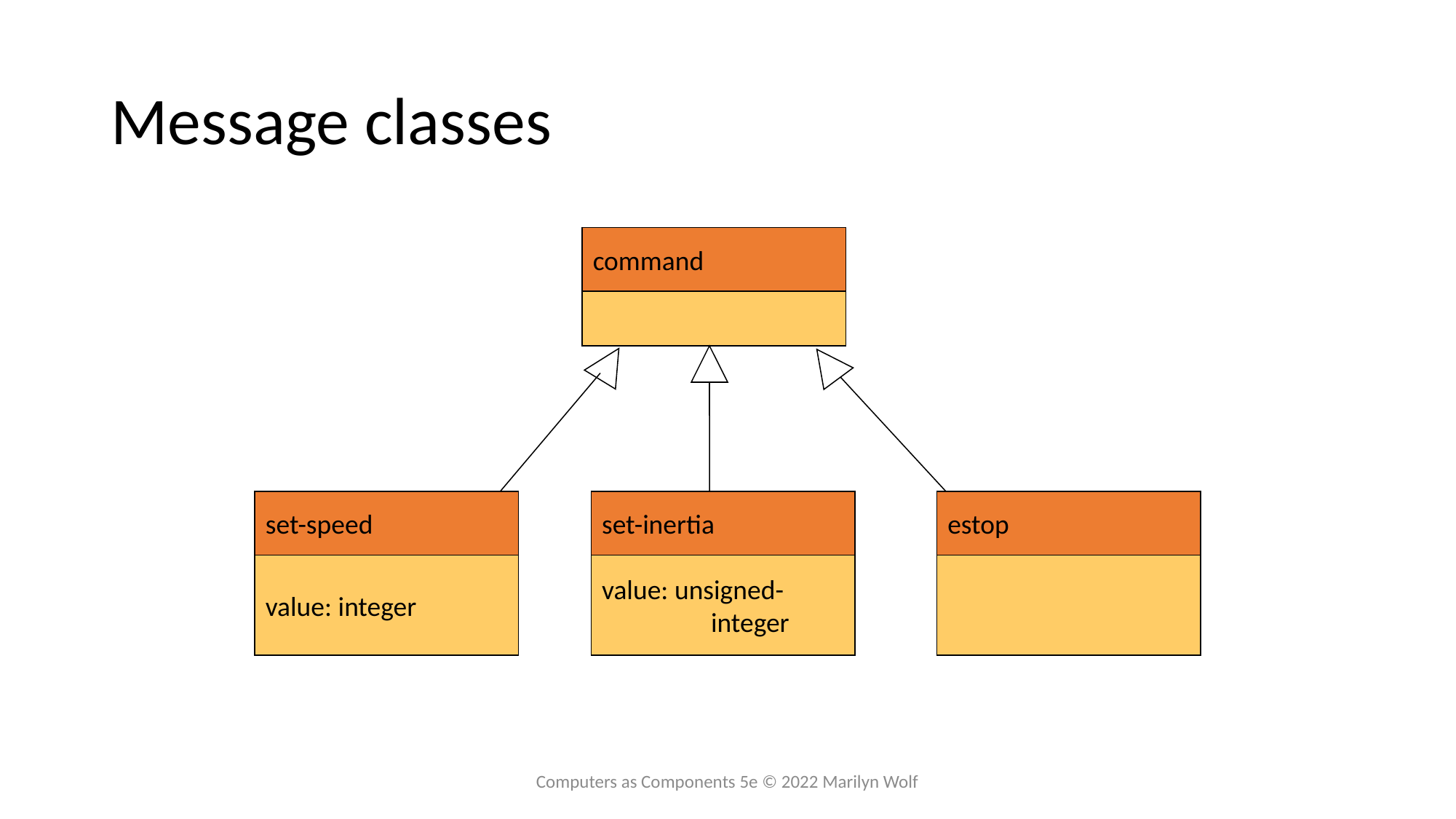

# Message classes
command

set-speed
set-inertia
estop
value: integer
value: unsigned-
	integer

Computers as Components 5e © 2022 Marilyn Wolf